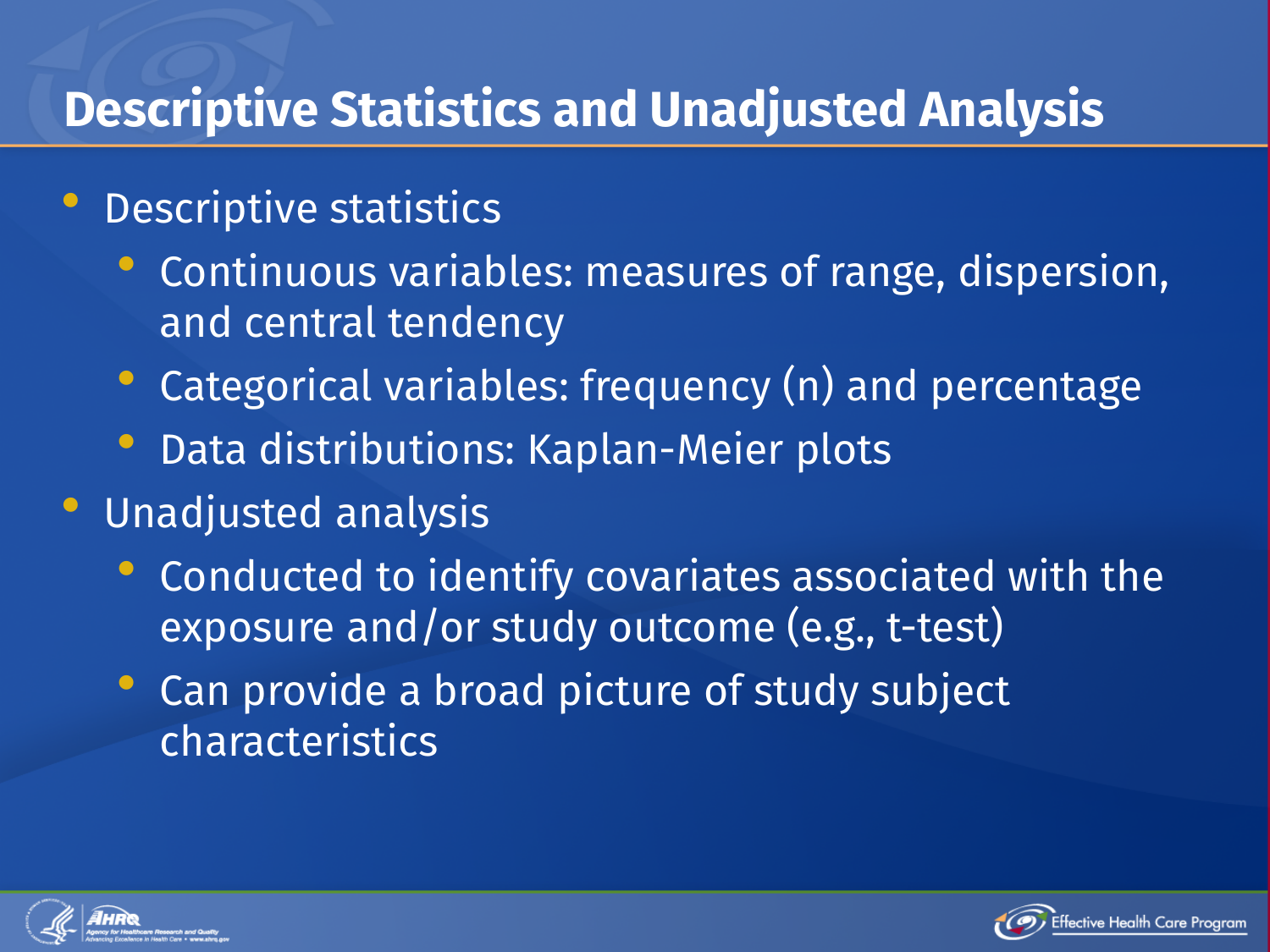

# Descriptive Statistics and Unadjusted Analysis
Descriptive statistics
Continuous variables: measures of range, dispersion, and central tendency
Categorical variables: frequency (n) and percentage
Data distributions: Kaplan-Meier plots
Unadjusted analysis
Conducted to identify covariates associated with the exposure and/or study outcome (e.g., t-test)
Can provide a broad picture of study subject characteristics